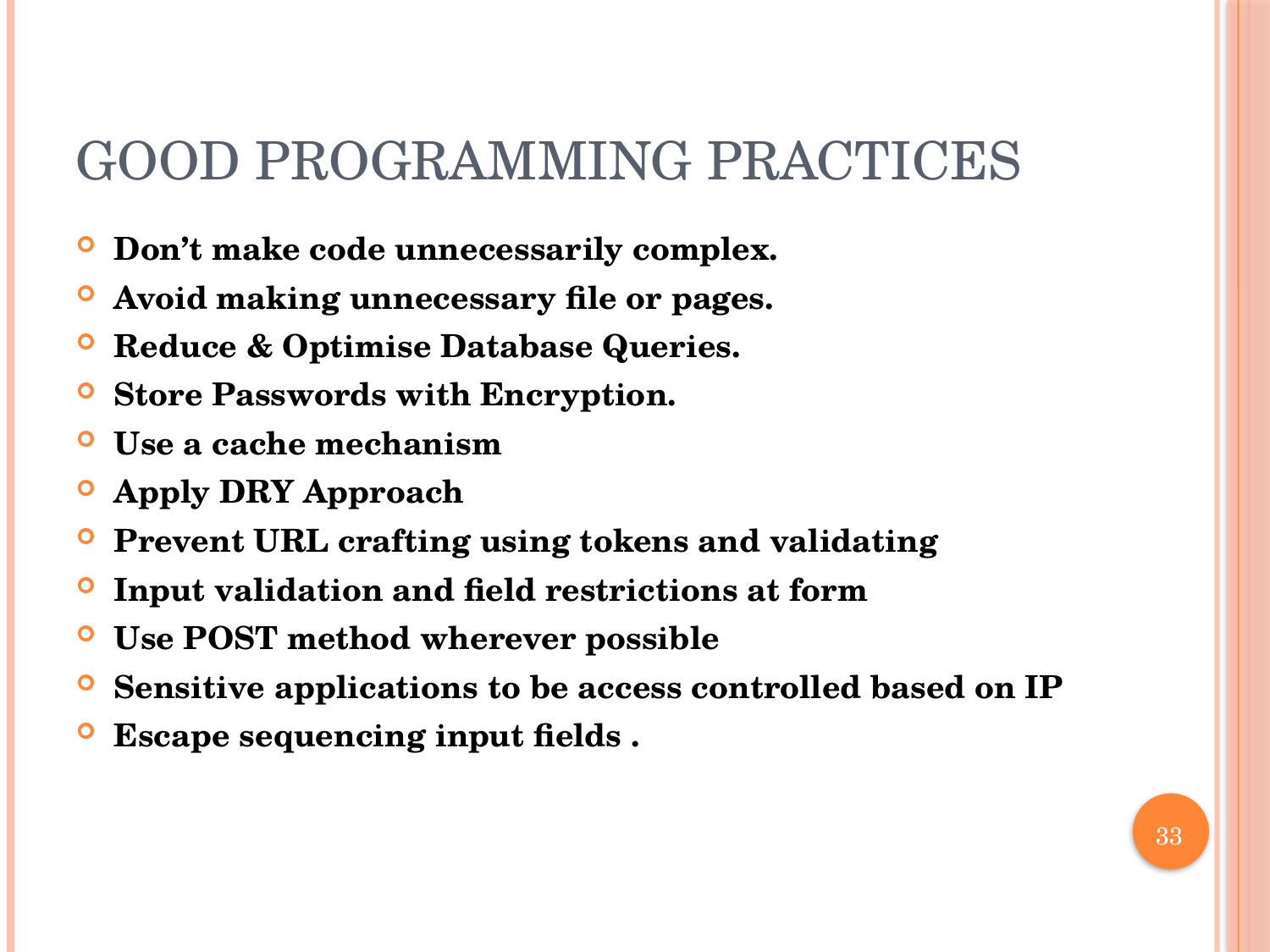

# Good Programming Practices
Don’t make code unnecessarily complex.
Avoid making unnecessary file or pages.
Reduce & Optimise Database Queries.
Store Passwords with Encryption.
Use a cache mechanism
Apply DRY Approach
Prevent URL crafting using tokens and validating
Input validation and field restrictions at form
Use POST method wherever possible
Sensitive applications to be access controlled based on IP
Escape sequencing input fields .

33